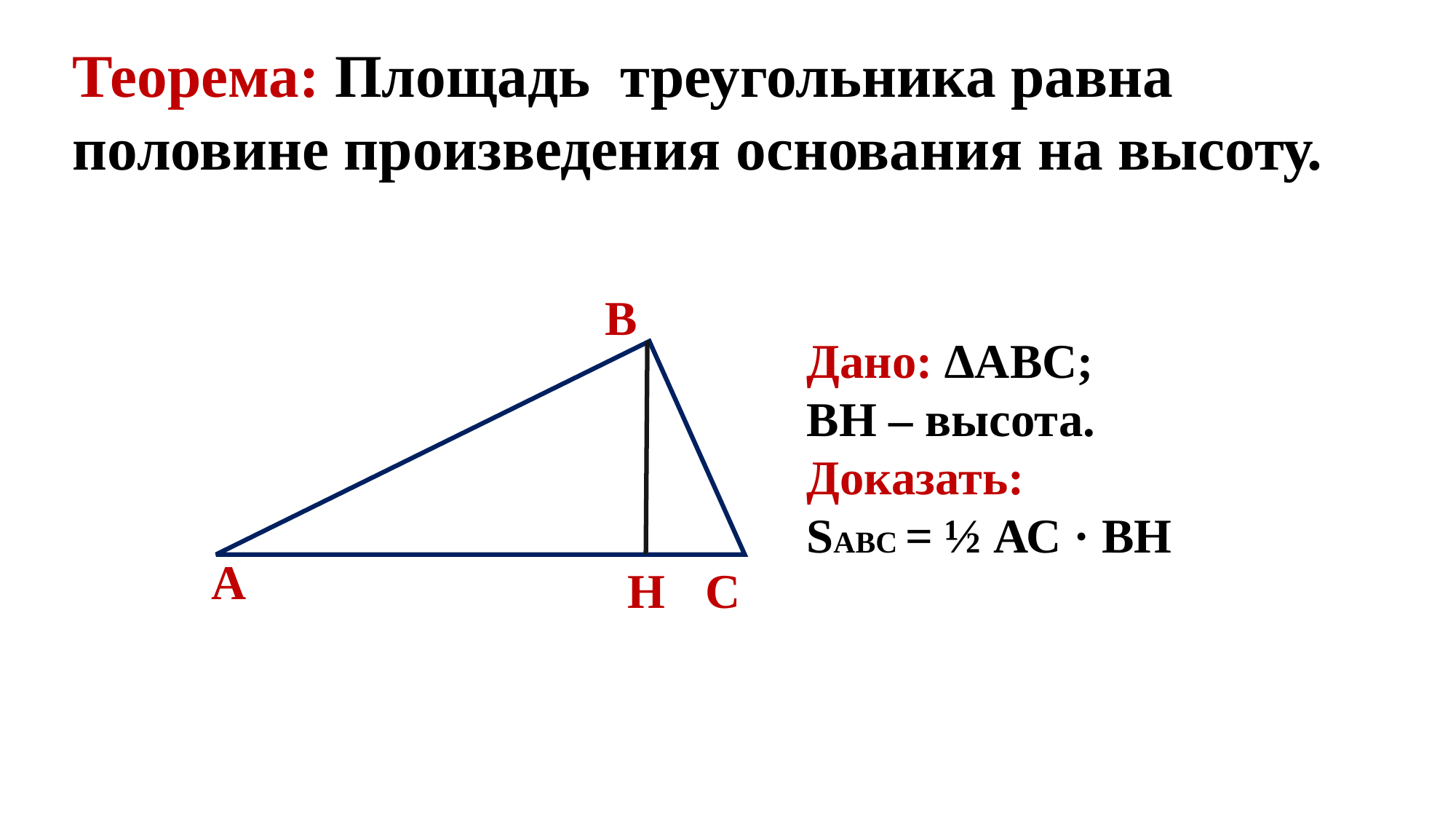

Теорема: Площадь  треугольника равна половине произведения основания на высоту.
В
Дано: ∆АВС;
ВН – высота.
Доказать:
SАВС = ½ АС · ВН

А
Н
С